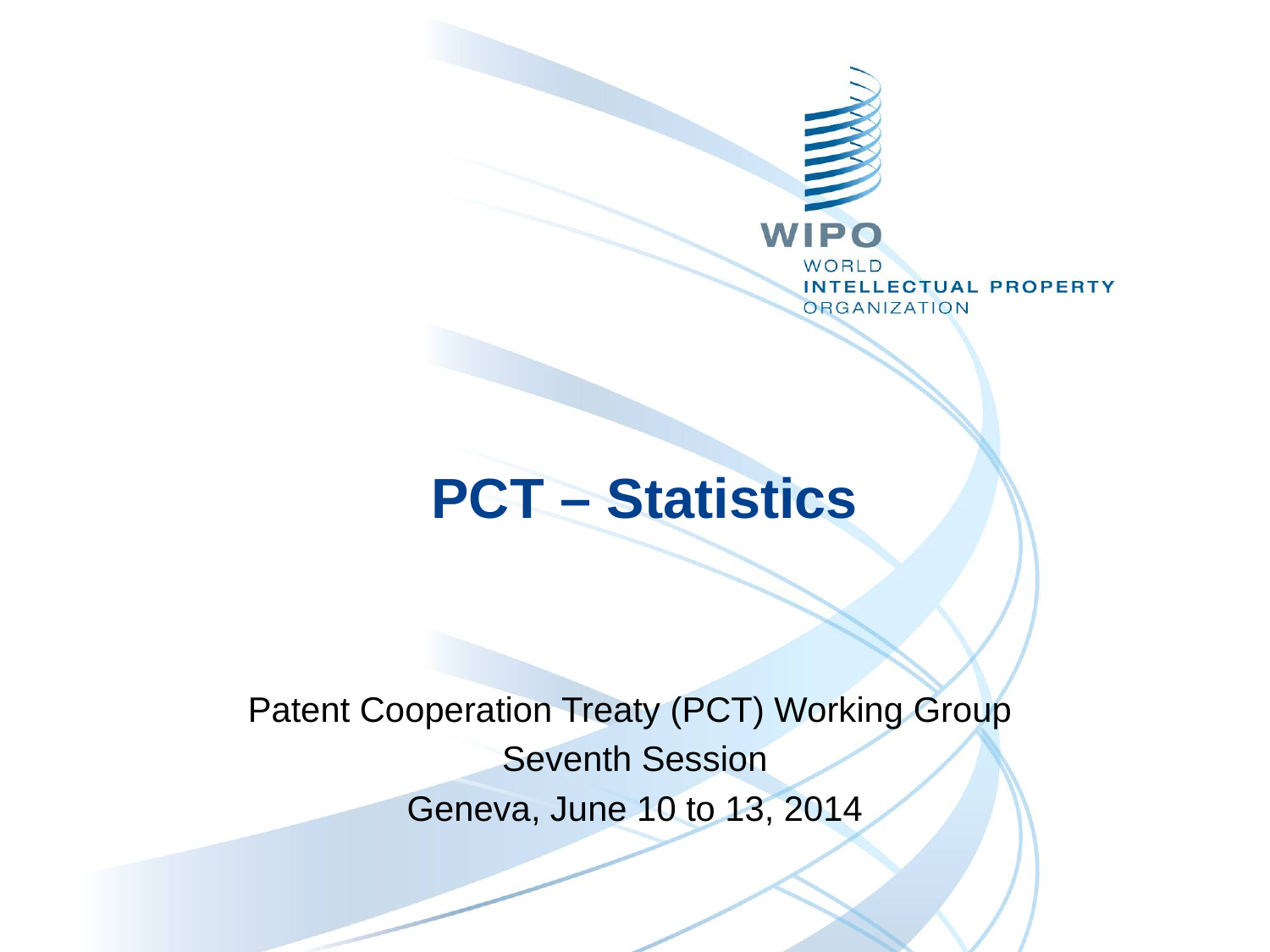

# PCT – Statistics
Patent Cooperation Treaty (PCT) Working Group
Seventh Session
Geneva, June 10 to 13, 2014